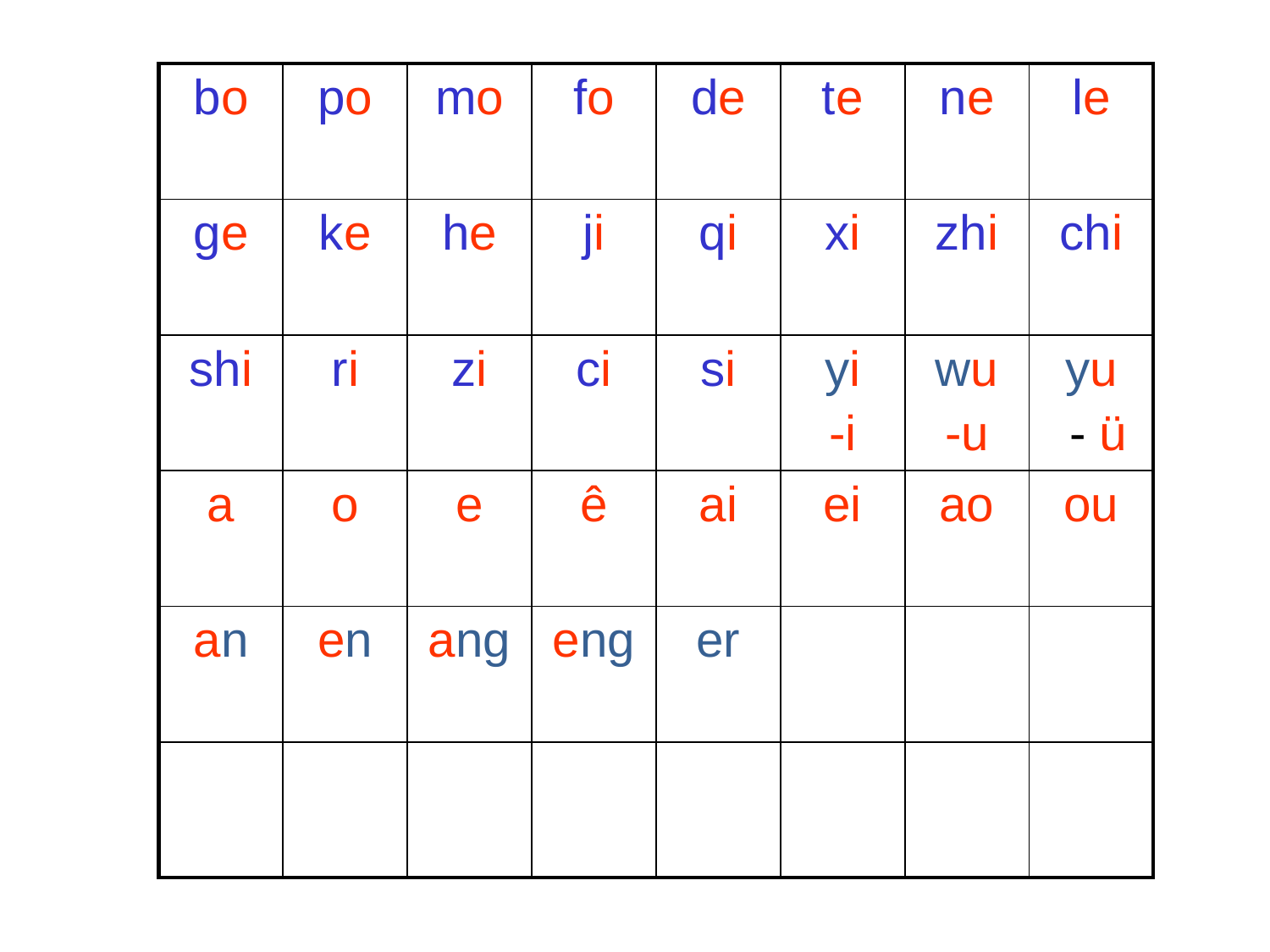

| bo | po | mo | fo | de | te | ne | le |
| --- | --- | --- | --- | --- | --- | --- | --- |
| ge | ke | he | ji | qi | xi | zhi | chi |
| shi | ri | zi | ci | si | yi -i | wu -u | yu - ü |
| a | o | e | ê | ai | ei | ao | ou |
| an | en | ang | eng | er |  |  |  |
|  |  |  |  |  |  |  |  |